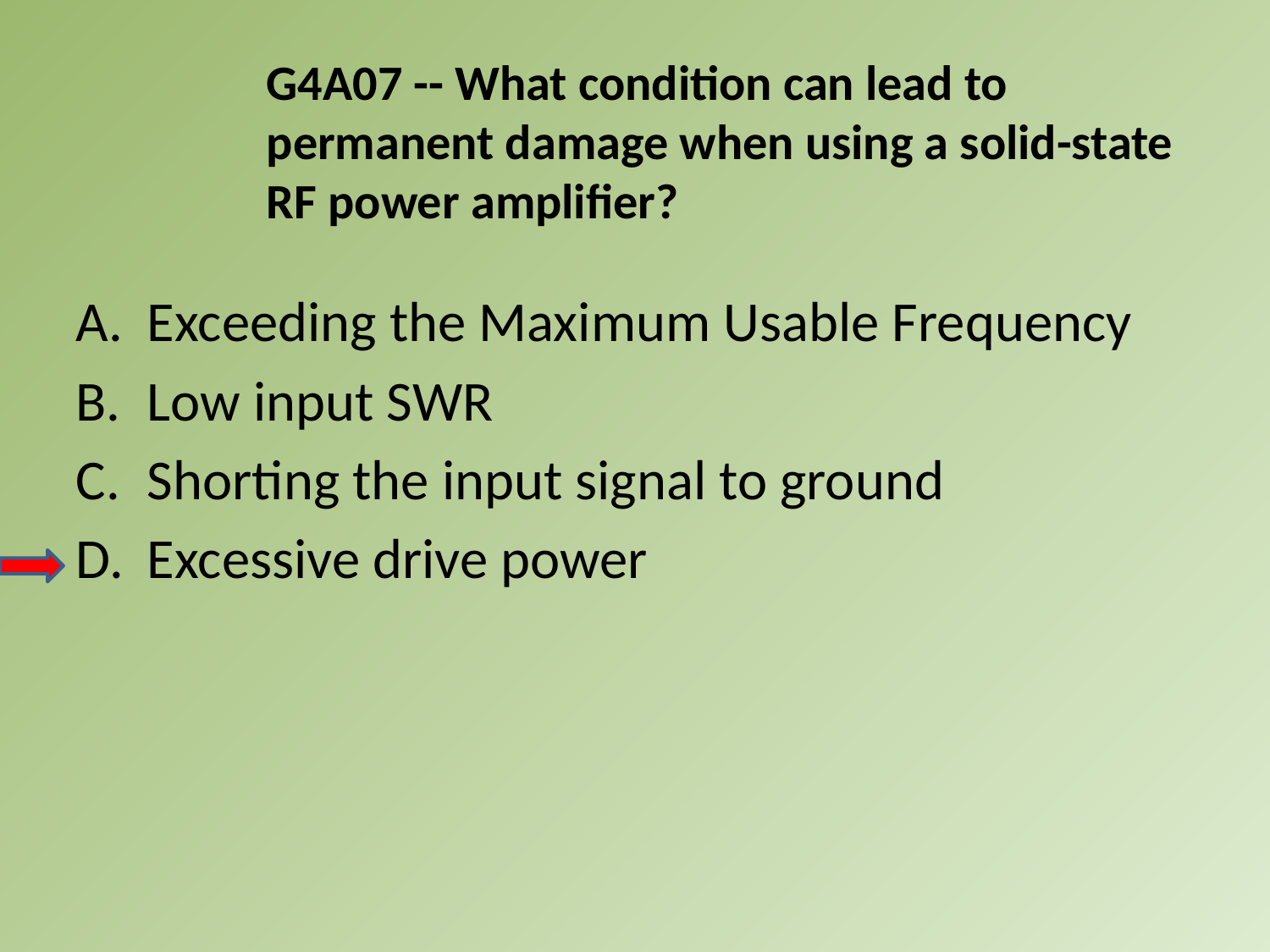

G4A07 -- What condition can lead to permanent damage when using a solid-state RF power amplifier?
A.	Exceeding the Maximum Usable Frequency
B.	Low input SWR
C.	Shorting the input signal to ground
D.	Excessive drive power